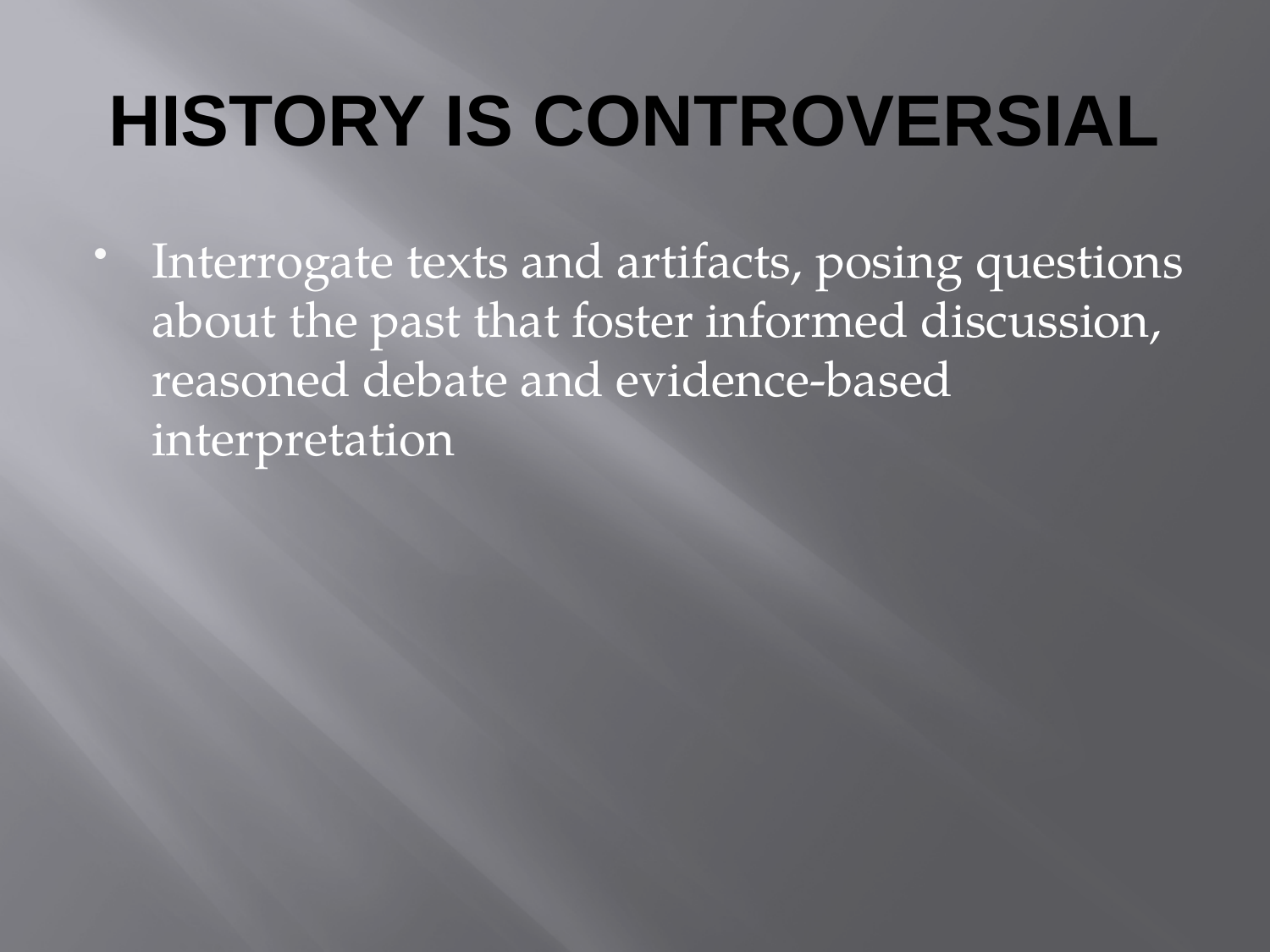

# HISTORY IS CONTROVERSIAL
Interrogate texts and artifacts, posing questions about the past that foster informed discussion, reasoned debate and evidence-based interpretation